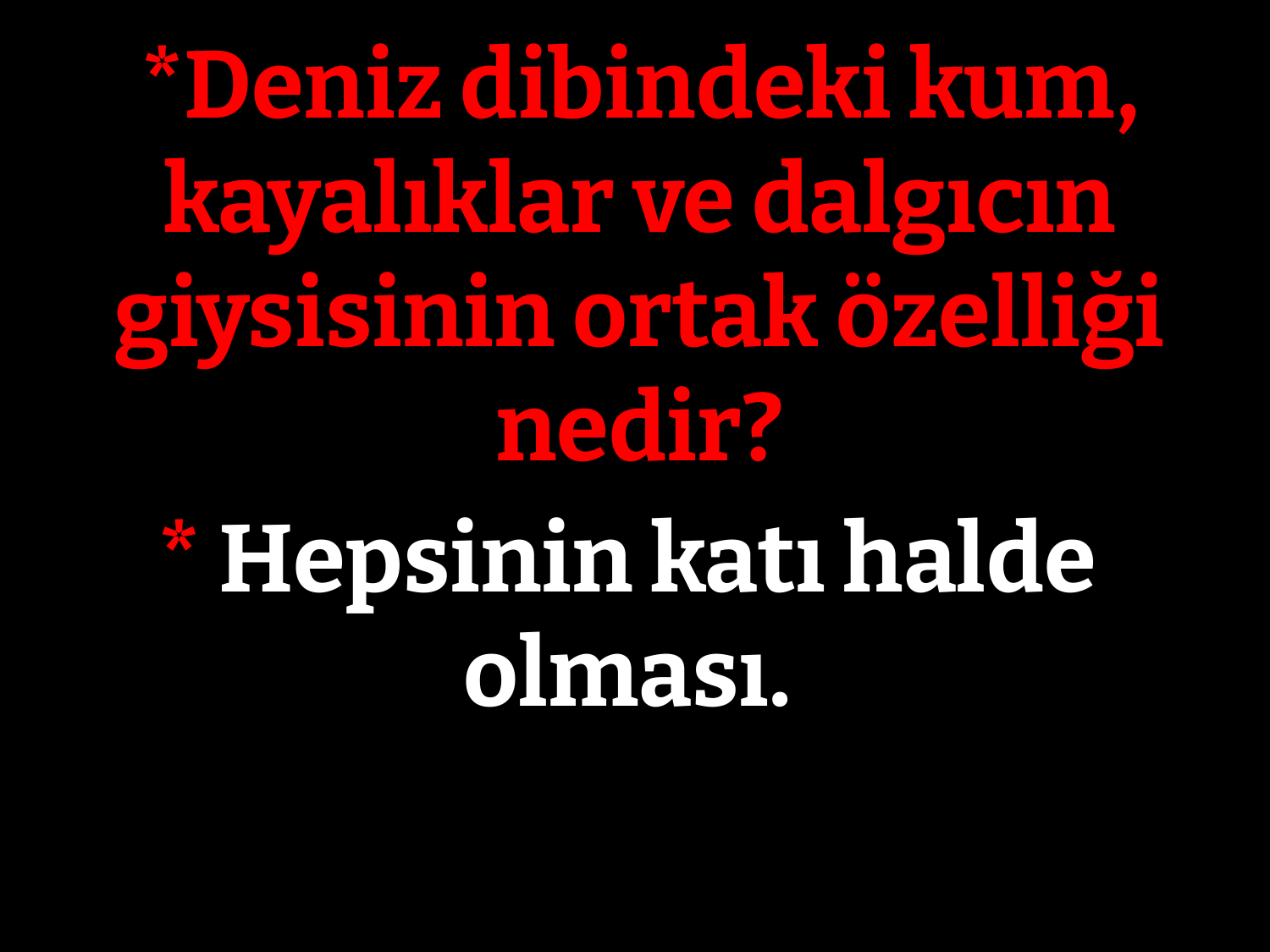

*Deniz dibindeki kum, kayalıklar ve dalgıcın giysisinin ortak özelliği nedir?
* Hepsinin katı halde olması.